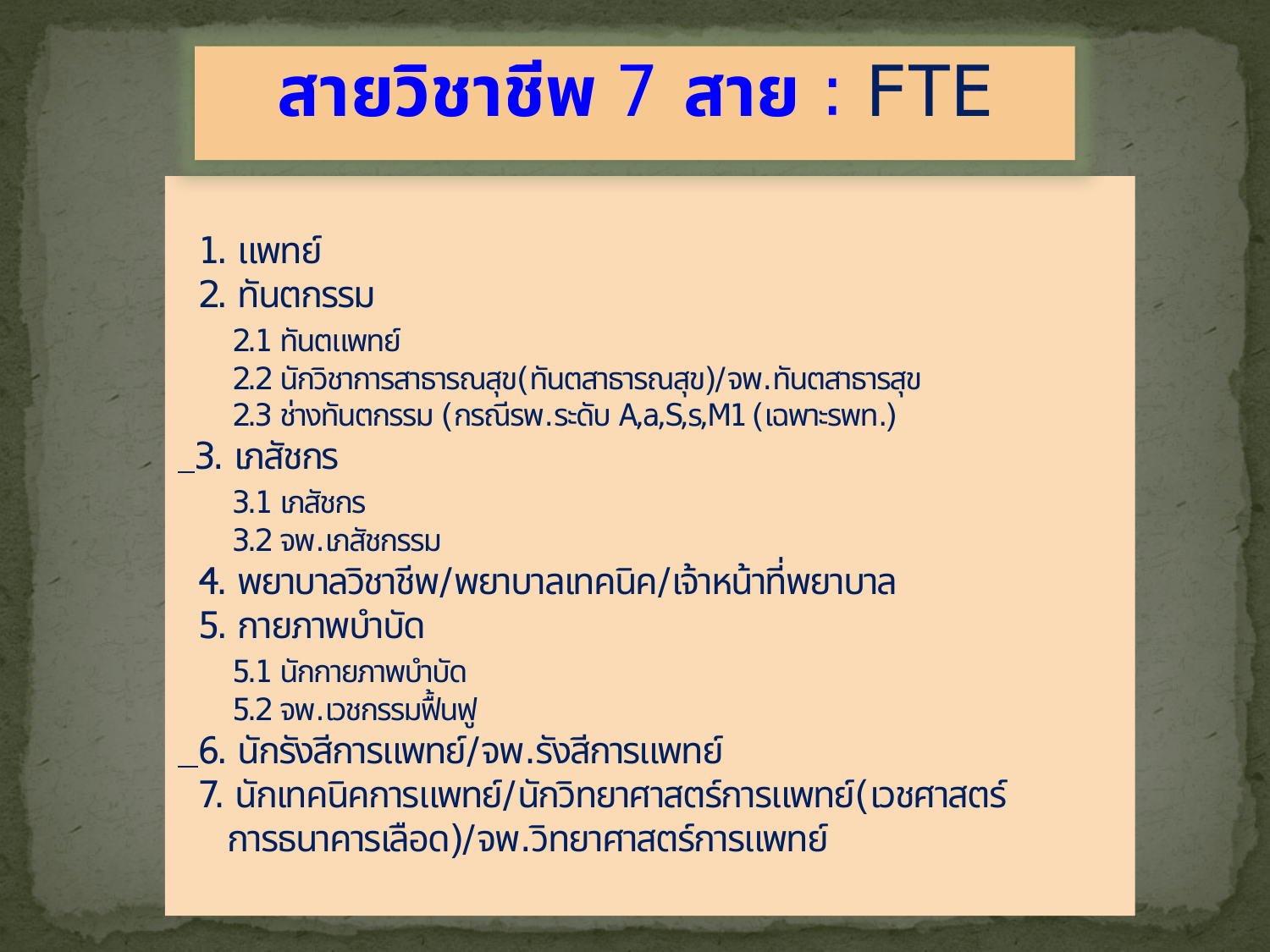

สายวิชาชีพ 7 สาย : FTE
# 1. แพทย์ 2. ทันตกรรม 2.1 ทันตแพทย์ 2.2 นักวิชาการสาธารณสุข(ทันตสาธารณสุข)/จพ.ทันตสาธารสุข 2.3 ช่างทันตกรรม (กรณีรพ.ระดับ A,a,S,s,M1 (เฉพาะรพท.) 3. เภสัชกร 3.1 เภสัชกร 3.2 จพ.เภสัชกรรม 4. พยาบาลวิชาชีพ/พยาบาลเทคนิค/เจ้าหน้าที่พยาบาล 5. กายภาพบำบัด 5.1 นักกายภาพบำบัด 5.2 จพ.เวชกรรมฟื้นฟู 6. นักรังสีการแพทย์/จพ.รังสีการแพทย์ 7. นักเทคนิคการแพทย์/นักวิทยาศาสตร์การแพทย์(เวชศาสตร์ การธนาคารเลือด)/จพ.วิทยาศาสตร์การแพทย์